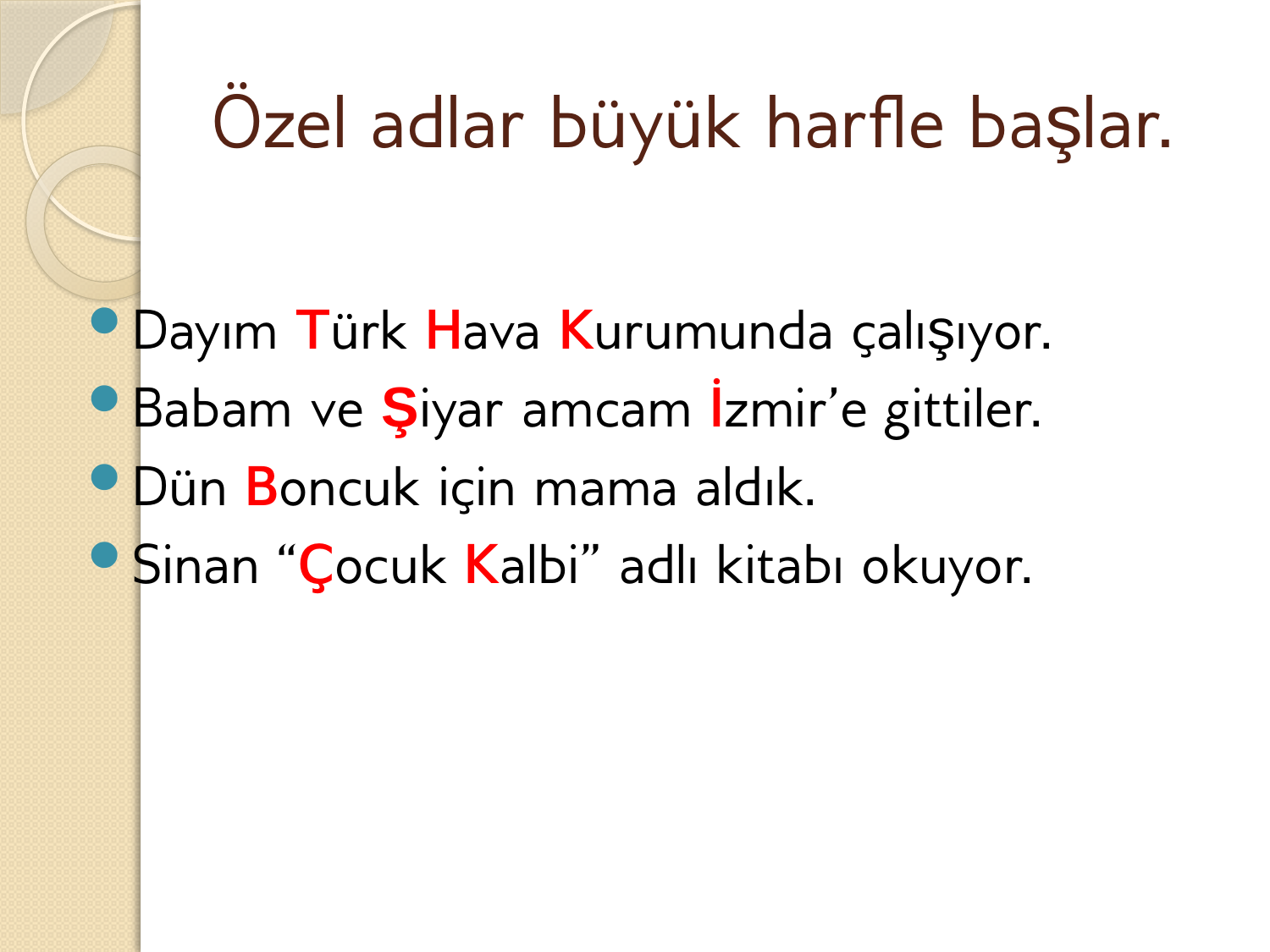

# Özel adlar büyük harfle başlar.
Dayım Türk Hava Kurumunda çalışıyor.
Babam ve Şiyar amcam İzmir’e gittiler.
Dün Boncuk için mama aldık.
Sinan “Çocuk Kalbi” adlı kitabı okuyor.